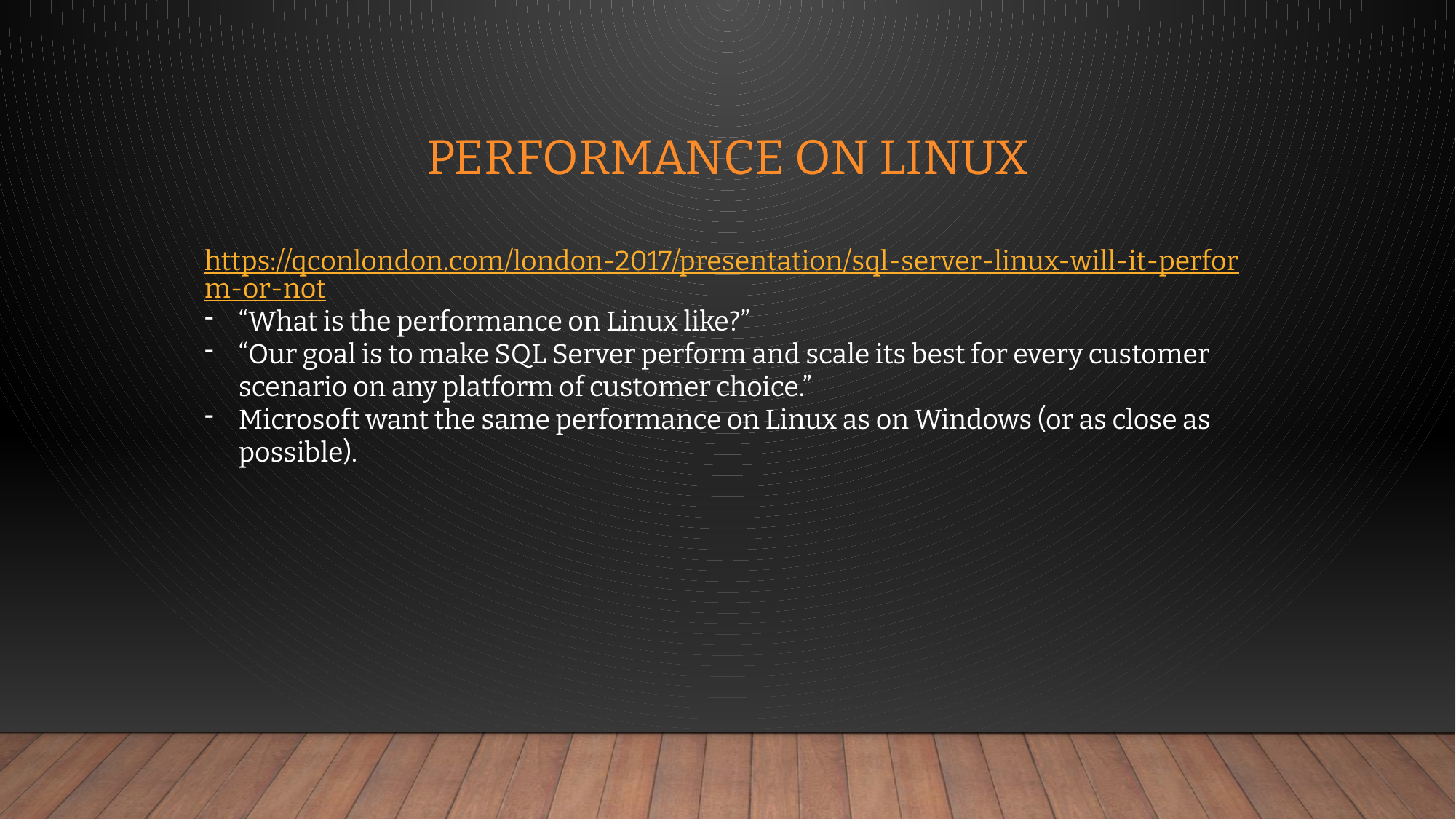

# PerfORMANCE ON LINUX
https://qconlondon.com/london-2017/presentation/sql-server-linux-will-it-perform-or-not
“What is the performance on Linux like?”
“Our goal is to make SQL Server perform and scale its best for every customer scenario on any platform of customer choice.”
Microsoft want the same performance on Linux as on Windows (or as close as possible).